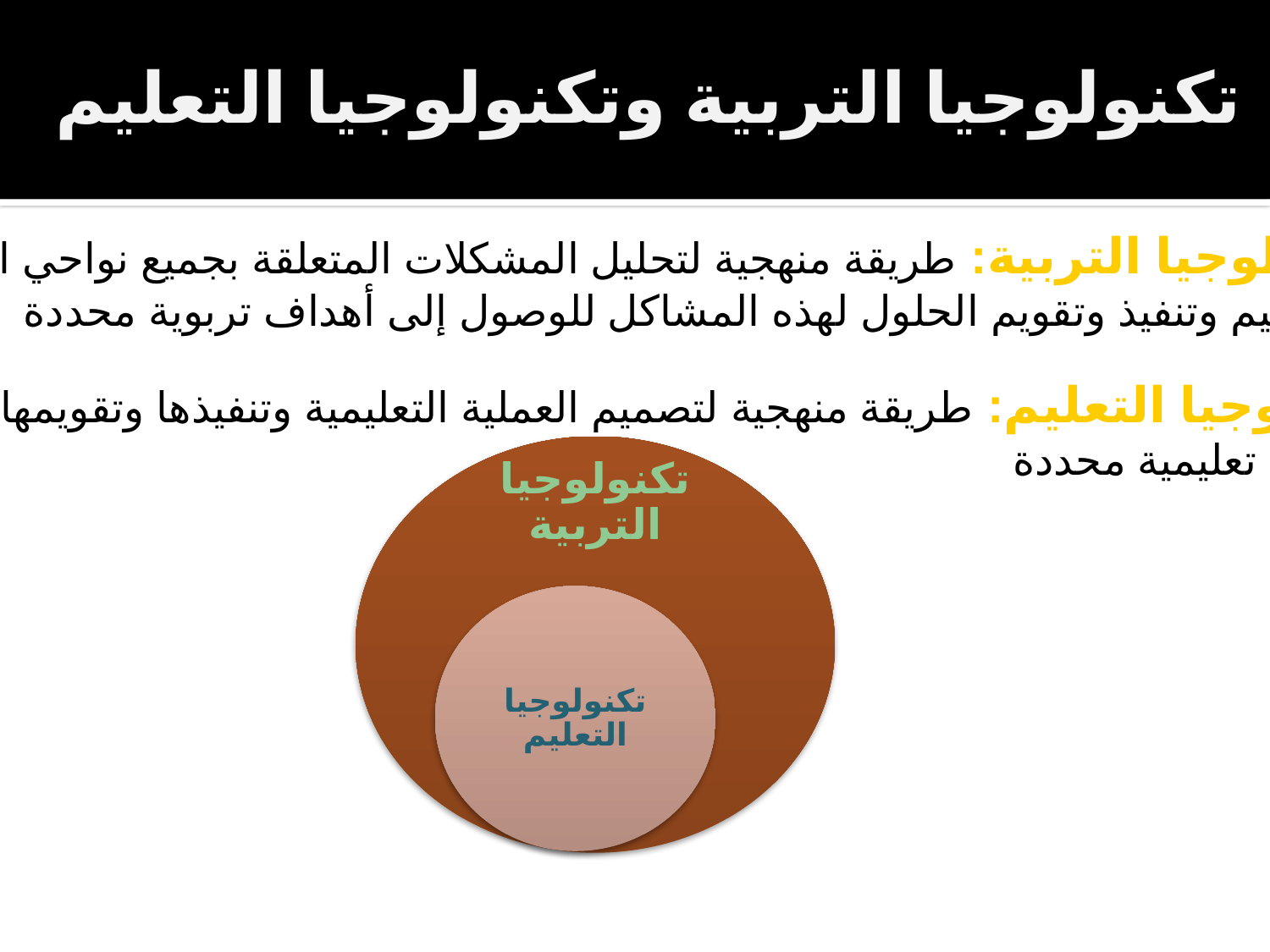

تكنولوجيا التربية وتكنولوجيا التعليم
تكنولوجيا التربية: طريقة منهجية لتحليل المشكلات المتعلقة بجميع نواحي التعلم,
 وتصميم وتنفيذ وتقويم الحلول لهذه المشاكل للوصول إلى أهداف تربوية محددة.
تكنولوجيا التعليم: طريقة منهجية لتصميم العملية التعليمية وتنفيذها وتقويمها لتحقيق
أهداف تعليمية محددة.
تكنولوجيا التربية
تكنولوجيا التعليم